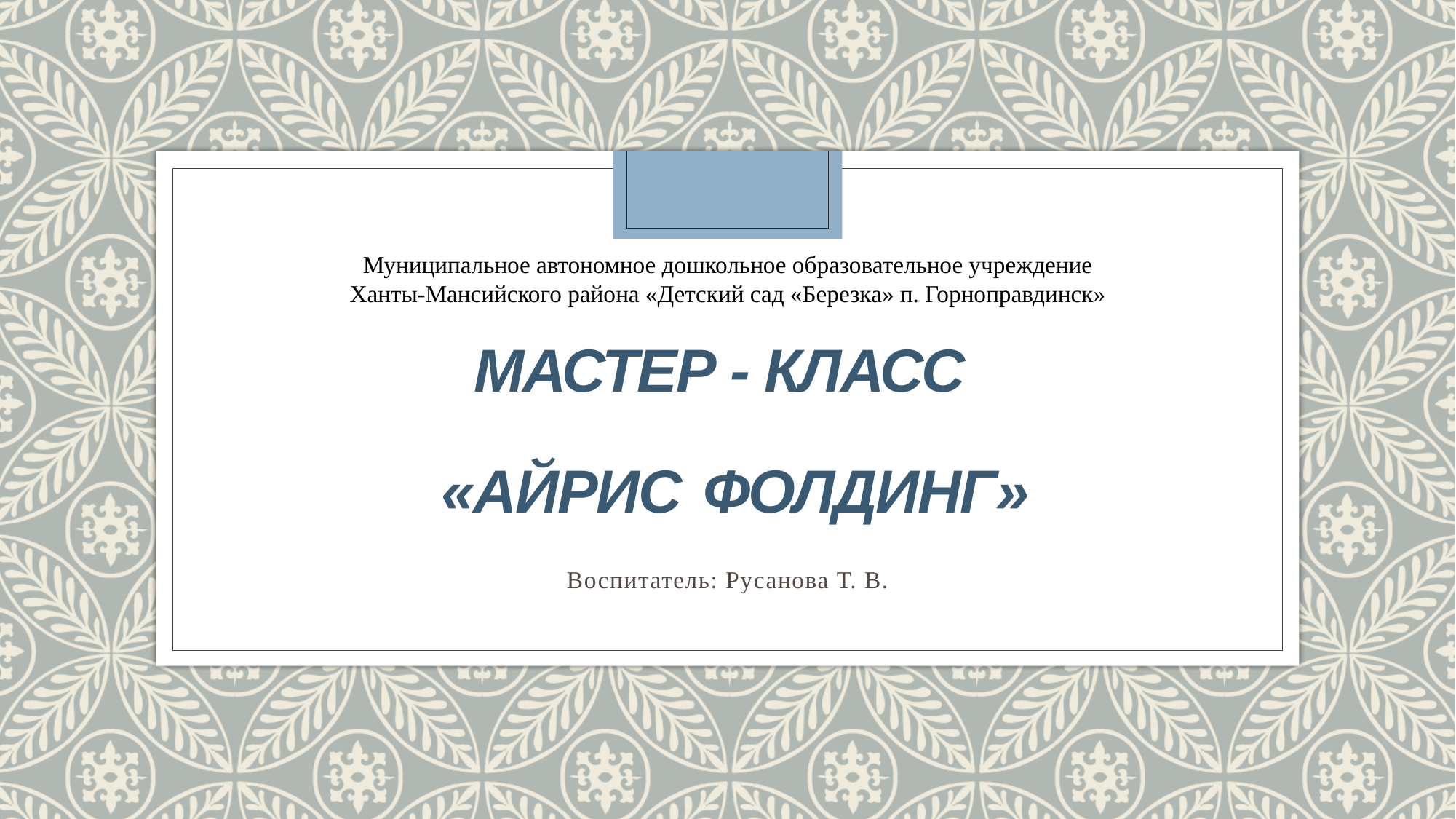

Муниципальное автономное дошкольное образовательное учреждение
Ханты-Мансийского района «Детский сад «Березка» п. Горноправдинск»
# Мастер - класс «Айрис фолдинг»
Воспитатель: Русанова Т. В.